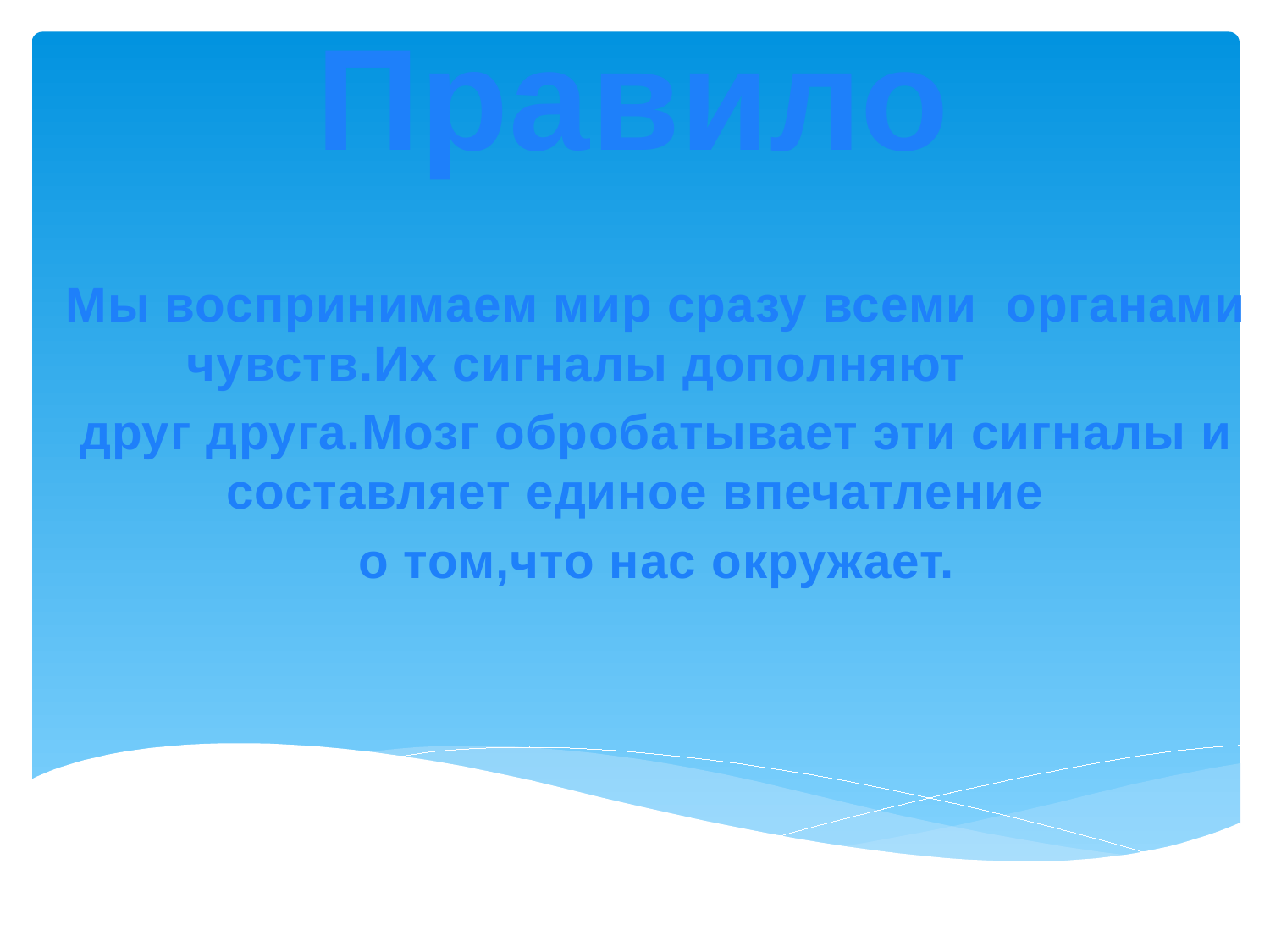

# Правило
    Мы воспринимаем мир сразу всеми  органами чувств.Их сигналы дополняют
   друг друга.Мозг обробатывает эти сигналы и составляет единое впечатление
   о том,что нас окружает.